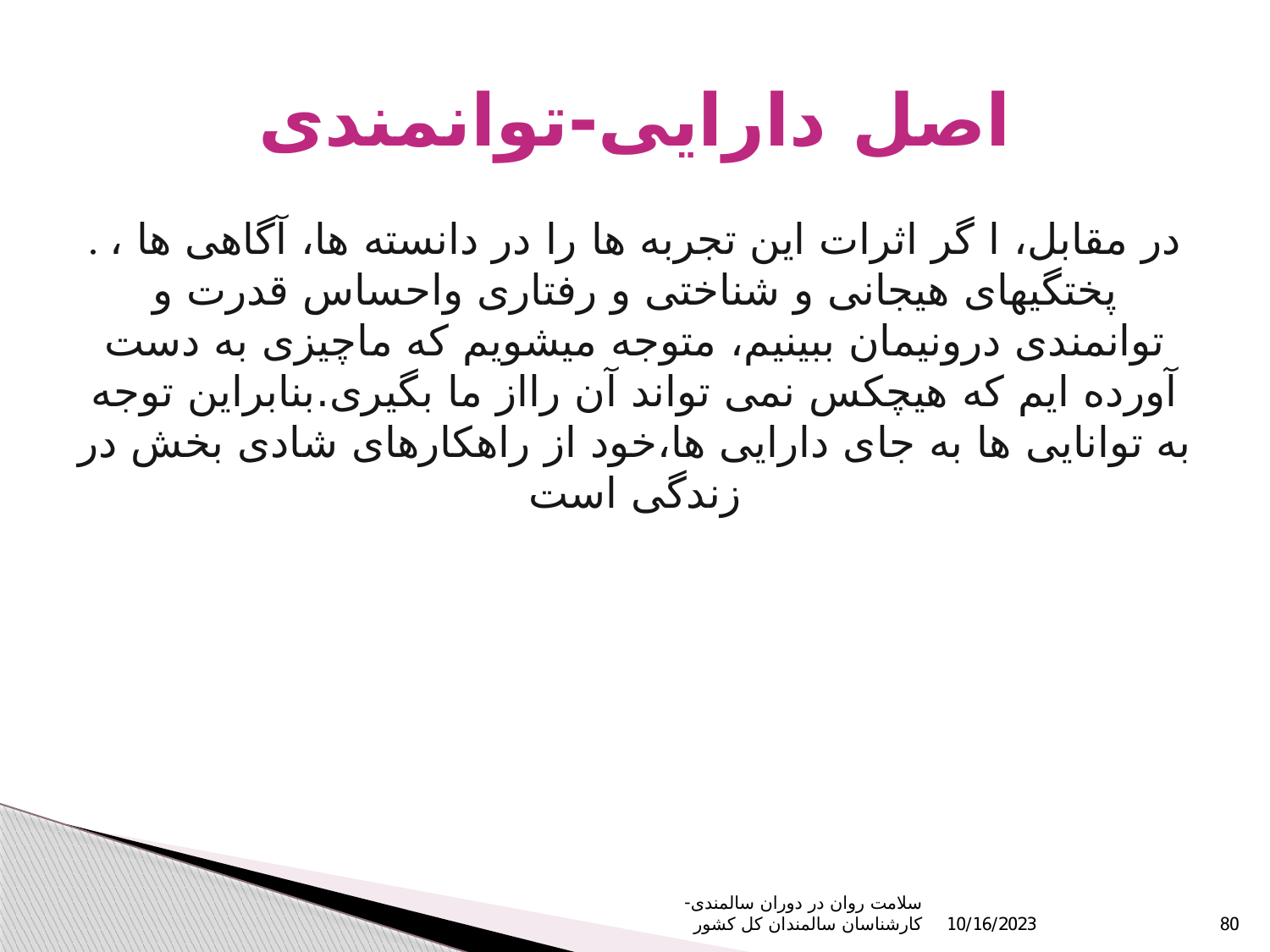

# اصل دارایی-توانمندی
. در مقابل، ا گر اثرات این تجربه ها را در دانسته ها، آگاهی ها ، پختگیهای هیجانی و شناختی و رفتاری واحساس قدرت و توانمندی درونیمان ببینیم، متوجه میشویم که ماچیزی به دست آورده ایم که هیچکس نمی تواند آن رااز ما بگیری.بنابراین توجه به توانایی ها به جای دارایی ها،خود از راهکارهای شادی بخش در زندگی است

سلامت روان در دوران سالمندی- کارشناسان سالمندان کل کشور
10/16/2023
80